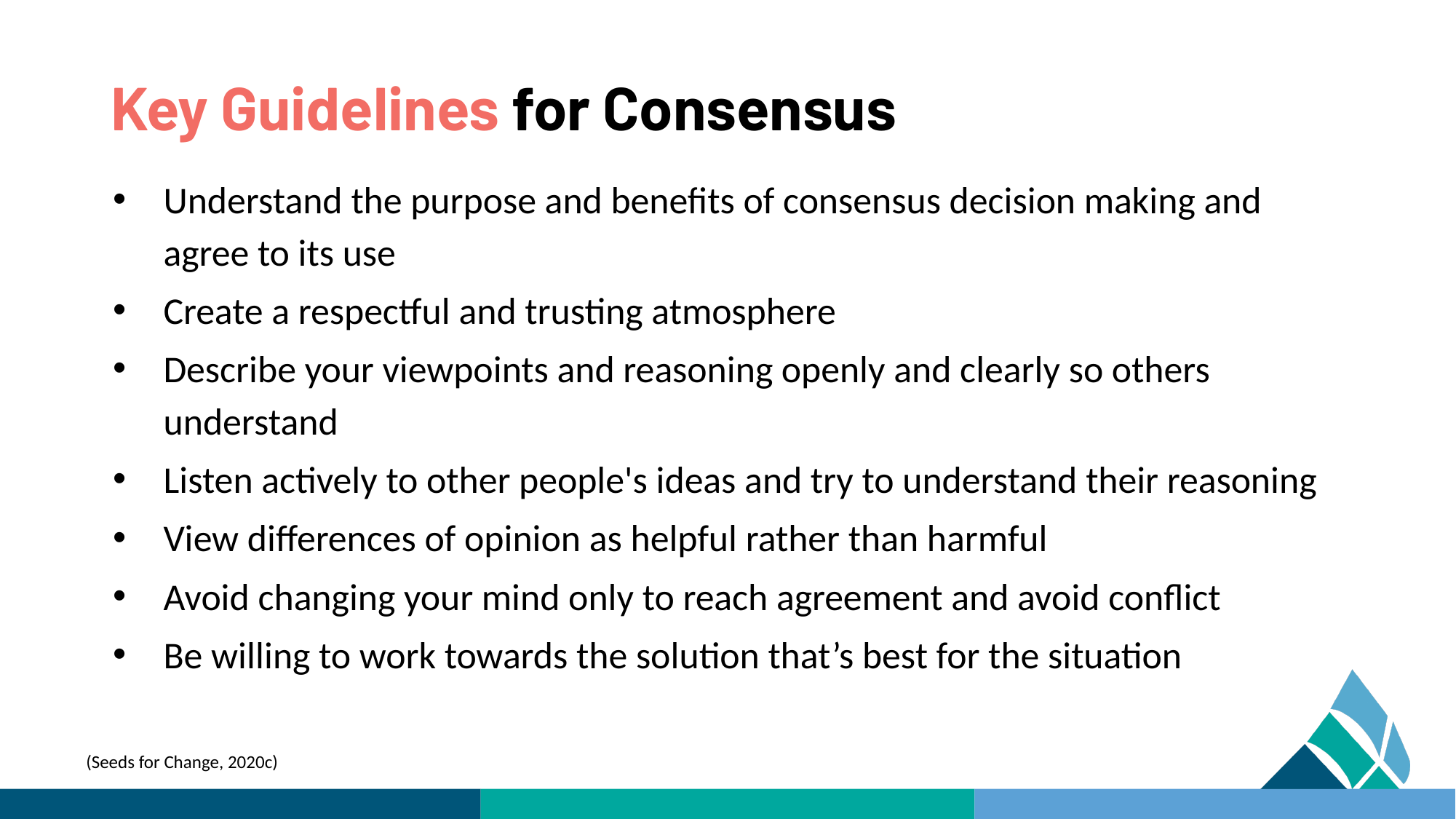

# Key Guidelines for Consensus
Understand the purpose and benefits of consensus decision making and agree to its use
Create a respectful and trusting atmosphere
Describe your viewpoints and reasoning openly and clearly so others understand
Listen actively to other people's ideas and try to understand their reasoning
View differences of opinion as helpful rather than harmful
Avoid changing your mind only to reach agreement and avoid conflict
Be willing to work towards the solution that’s best for the situation
(Seeds for Change, 2020c)